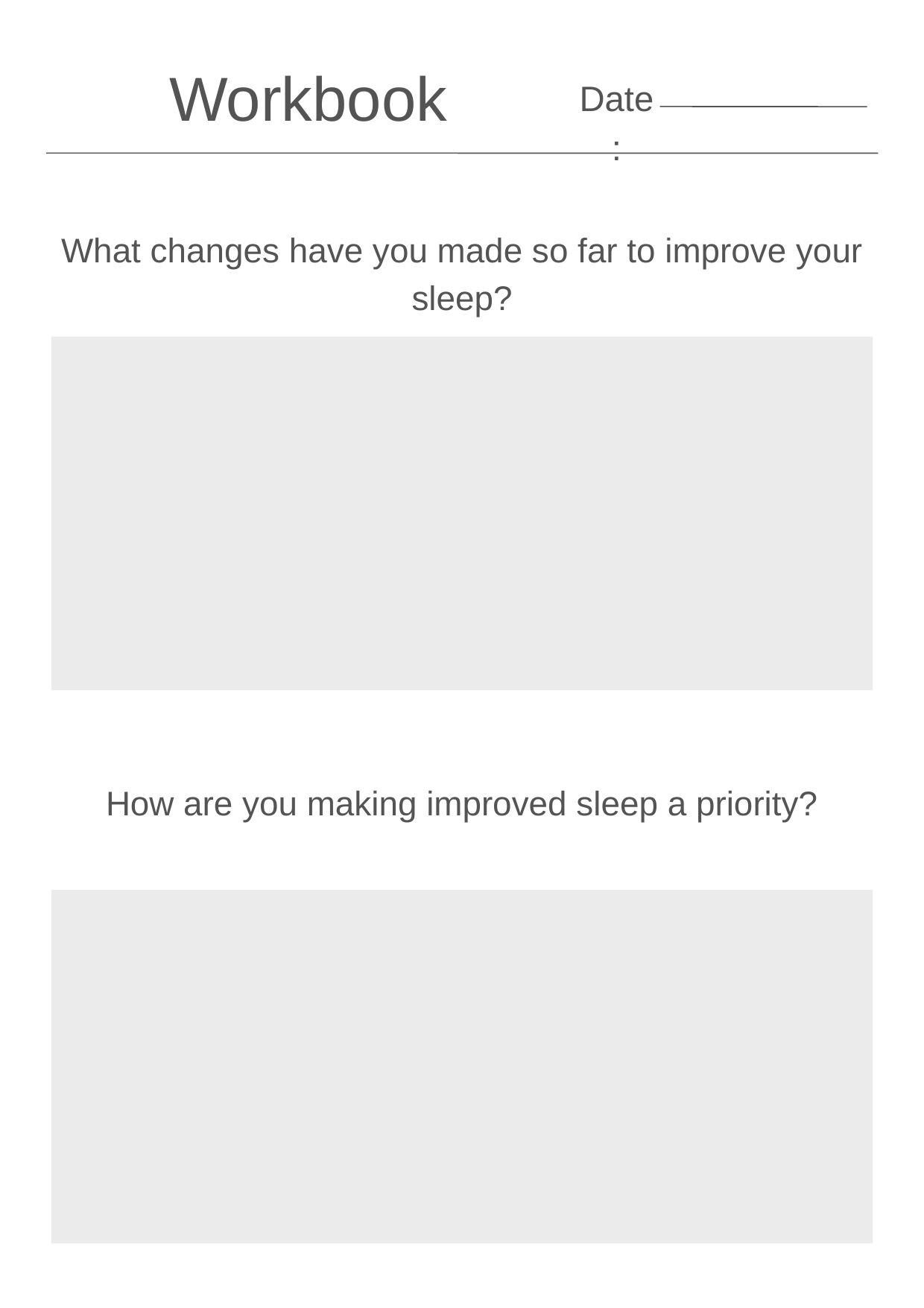

Workbook
Date:

What changes have you made so far to improve your sleep?

How are you making improved sleep a priority?